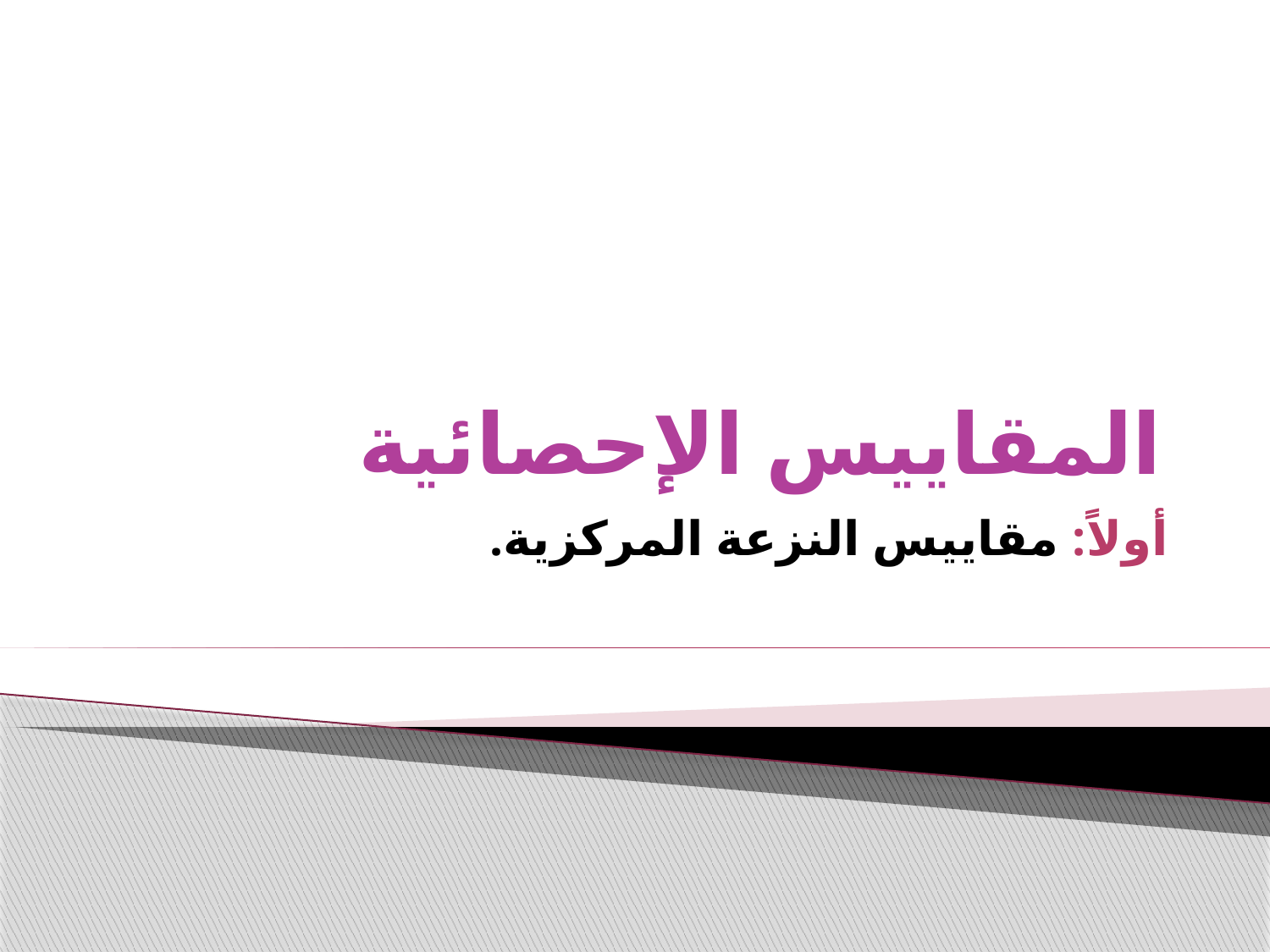

# المقاييس الإحصائية
أولاً: مقاييس النزعة المركزية.